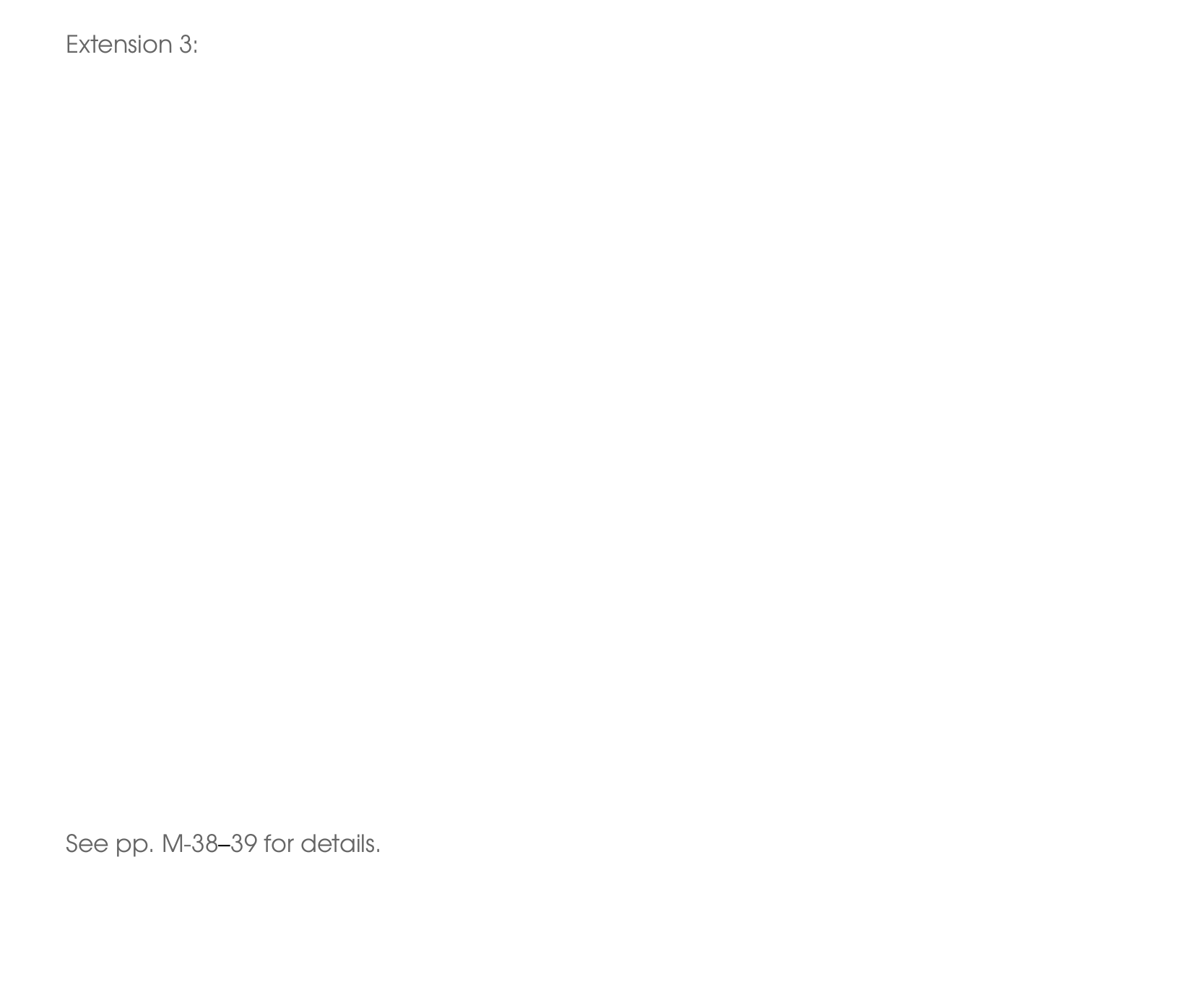

Extension 3:
See pp. M-38–39 for details.